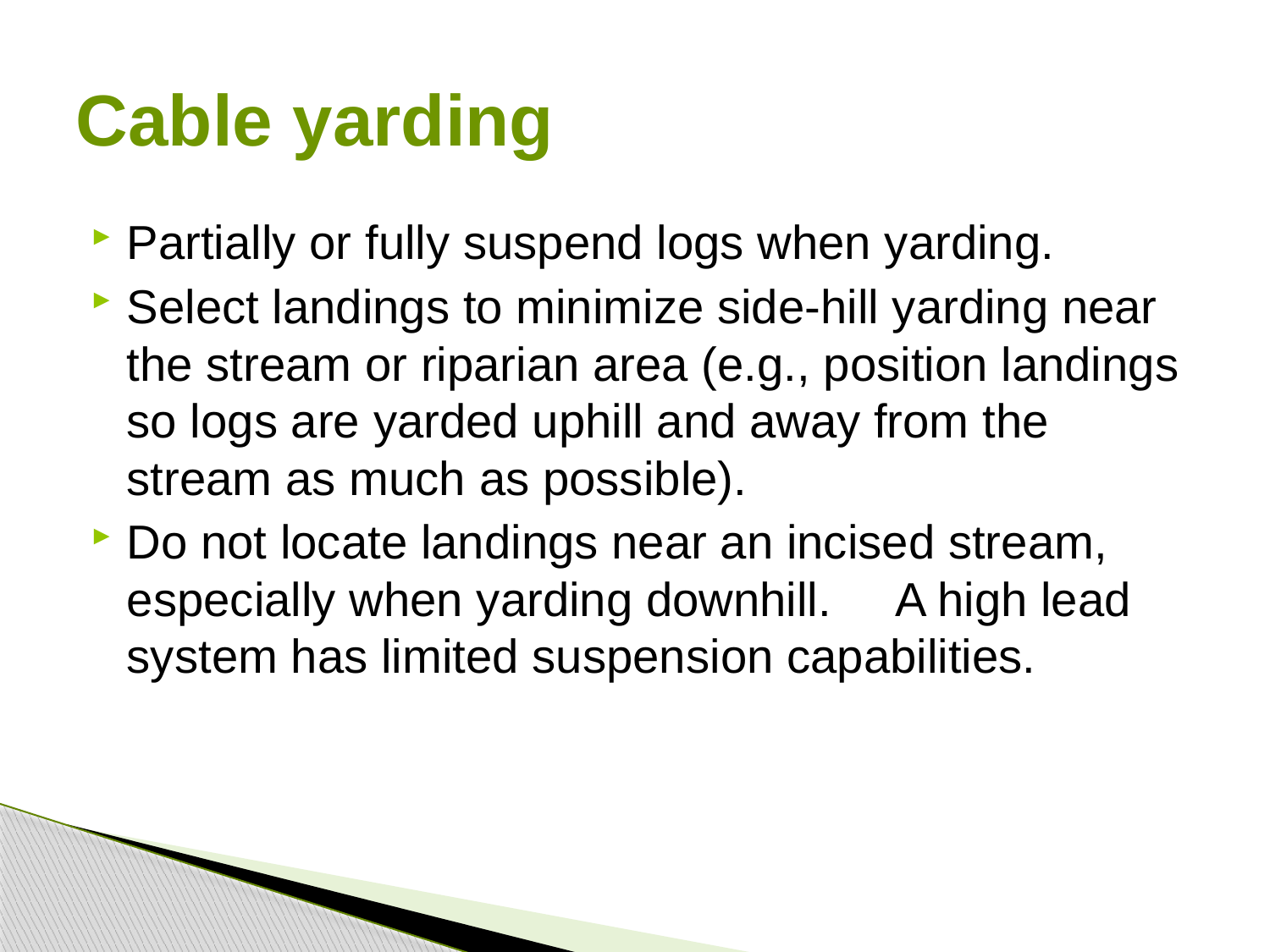

# Cable yarding
Partially or fully suspend logs when yarding.
Select landings to minimize side-hill yarding near the stream or riparian area (e.g., position landings so logs are yarded uphill and away from the stream as much as possible).
Do not locate landings near an incised stream, especially when yarding downhill.     A high lead system has limited suspension capabilities.